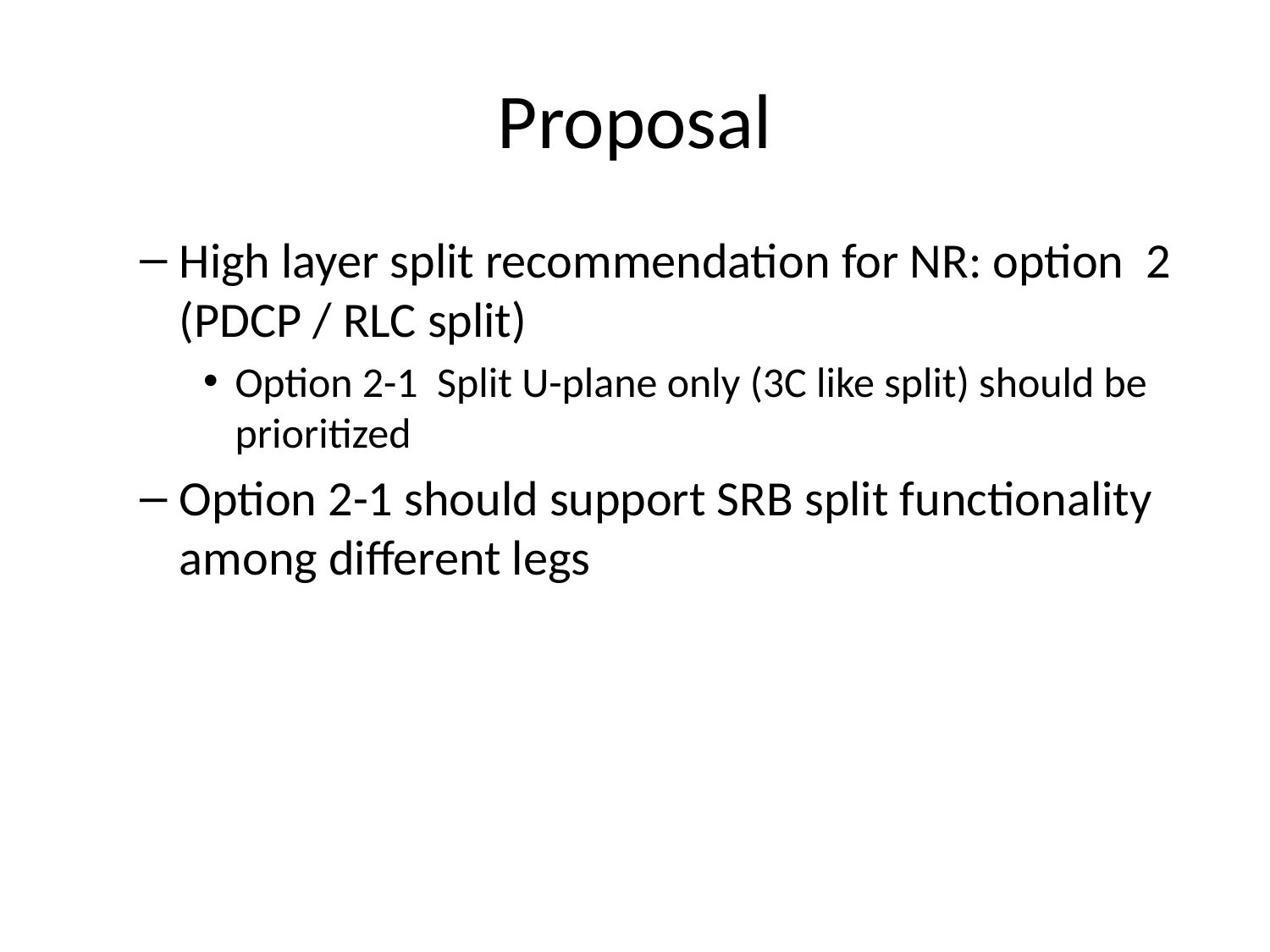

# Proposal
High layer split recommendation for NR: option  2 (PDCP / RLC split)
Option 2-1  Split U-plane only (3C like split) should be prioritized
Option 2-1 should support SRB split functionality among different legs